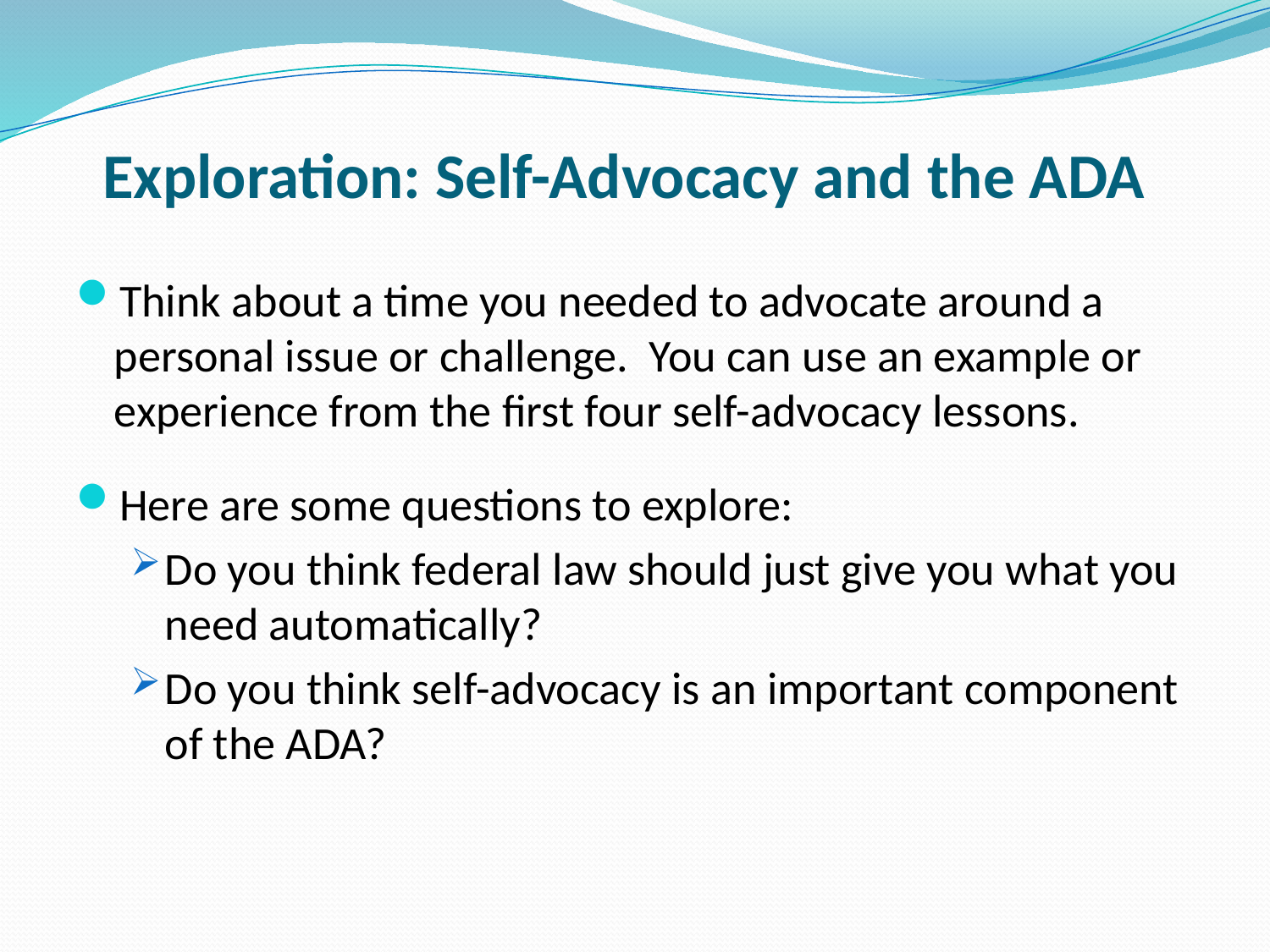

# Exploration: Self-Advocacy and the ADA
Think about a time you needed to advocate around a personal issue or challenge.  You can use an example or experience from the first four self-advocacy lessons.

Here are some questions to explore:
Do you think federal law should just give you what you need automatically?
Do you think self-advocacy is an important component of the ADA?